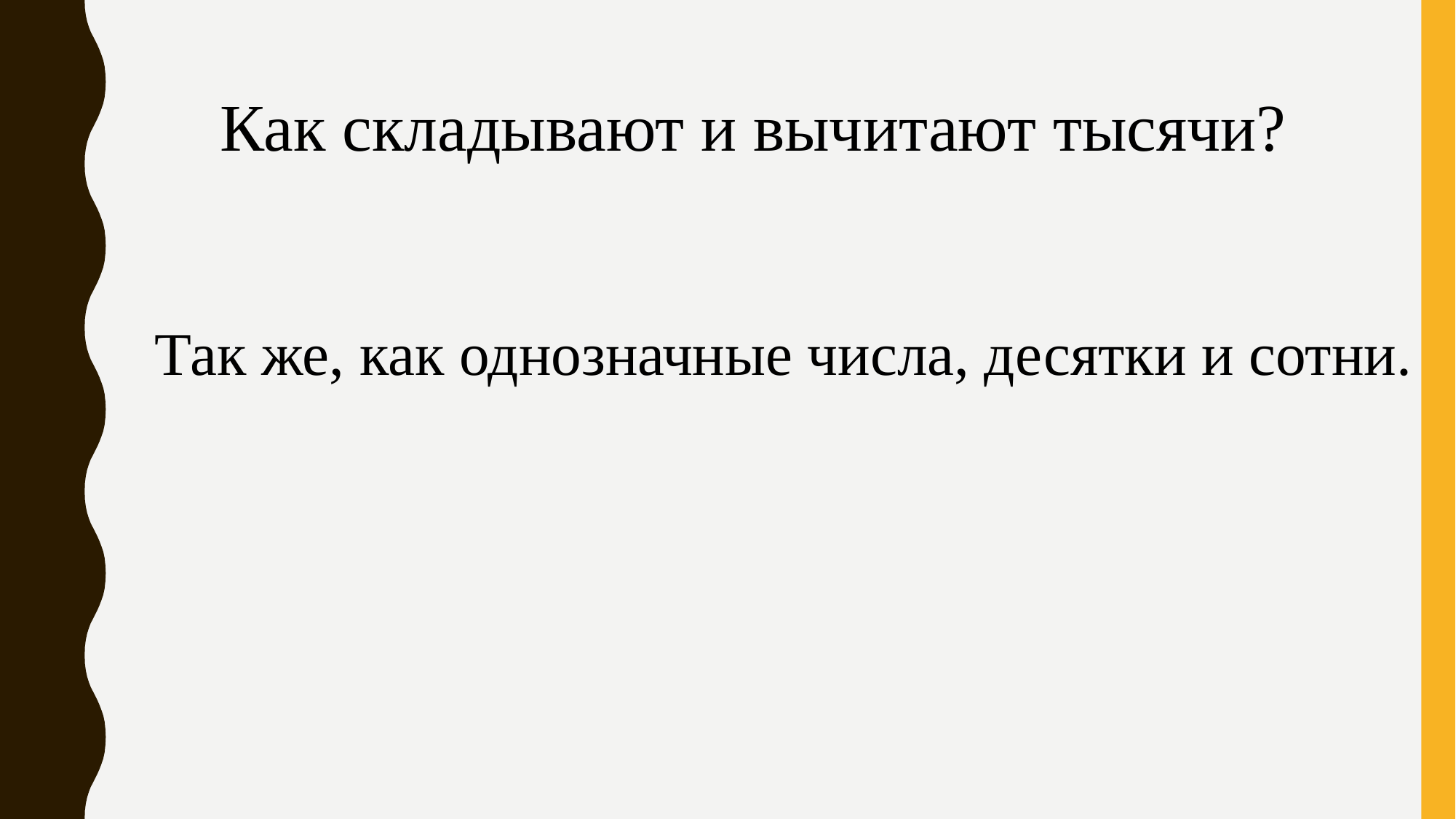

Как складывают и вычитают тысячи?
Так же, как однозначные числа, десятки и сотни.